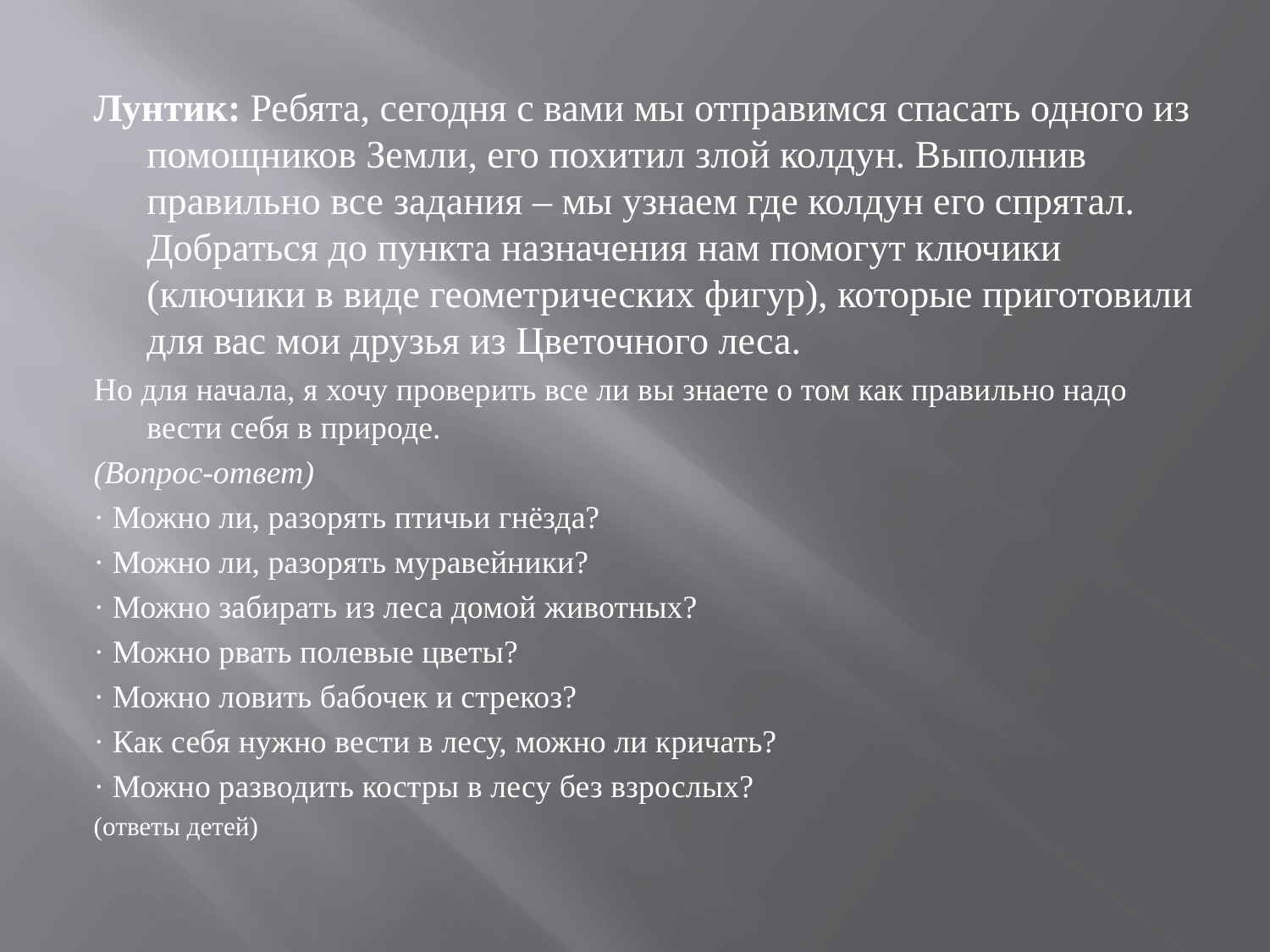

Лунтик: Ребята, сегодня с вами мы отправимся спасать одного из помощников Земли, его похитил злой колдун. Выполнив правильно все задания – мы узнаем где колдун его спрятал. Добраться до пункта назначения нам помогут ключики (ключики в виде геометрических фигур), которые приготовили для вас мои друзья из Цветочного леса.
Но для начала, я хочу проверить все ли вы знаете о том как правильно надо вести себя в природе.
(Вопрос-ответ)
· Можно ли, разорять птичьи гнёзда?
· Можно ли, разорять муравейники?
· Можно забирать из леса домой животных?
· Можно рвать полевые цветы?
· Можно ловить бабочек и стрекоз?
· Как себя нужно вести в лесу, можно ли кричать?
· Можно разводить костры в лесу без взрослых?
(ответы детей)